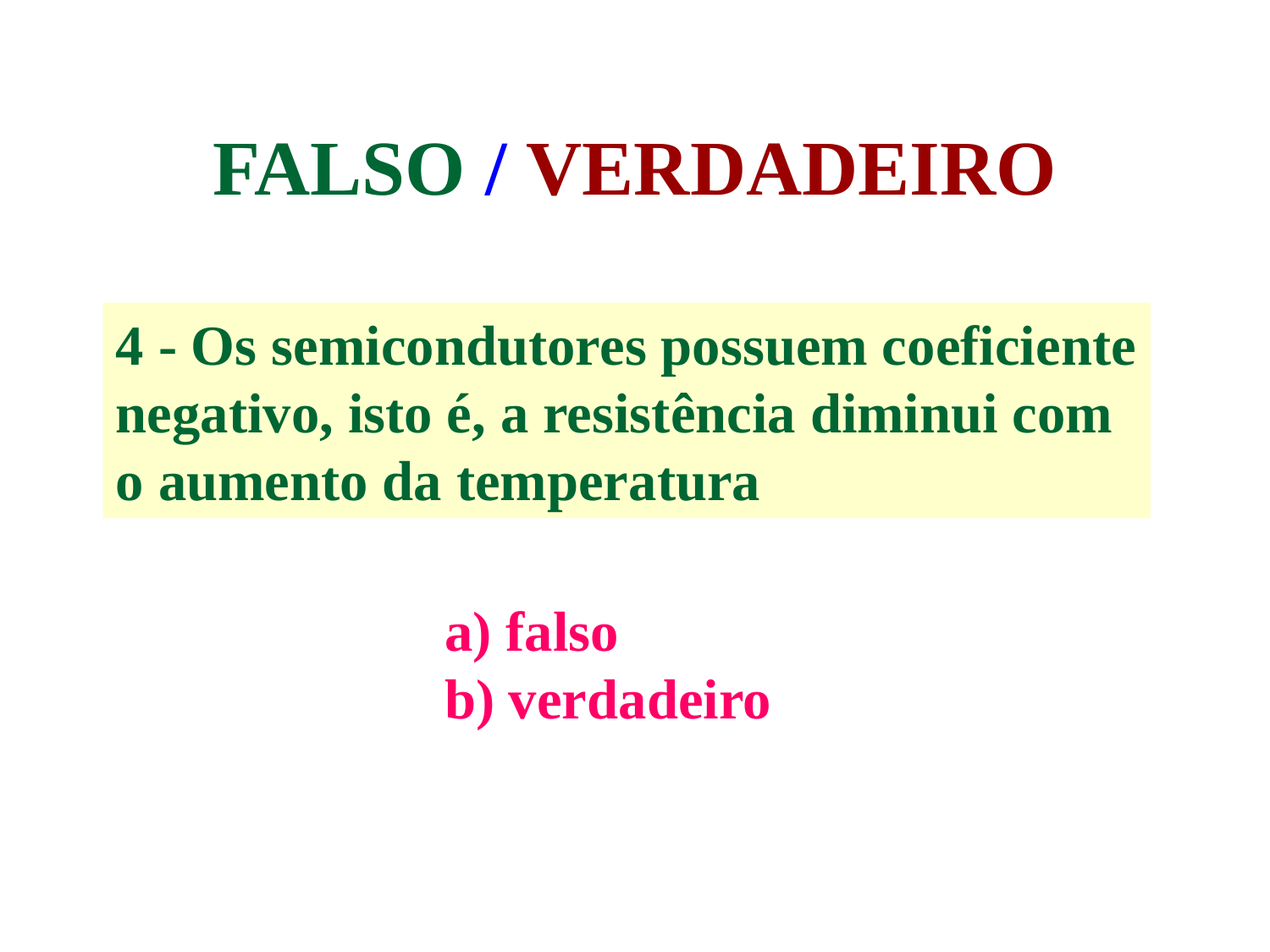

# FALSO / VERDADEIRO
4 - Os semicondutores possuem coeficiente
negativo, isto é, a resistência diminui com
o aumento da temperatura
a) falso
b) verdadeiro